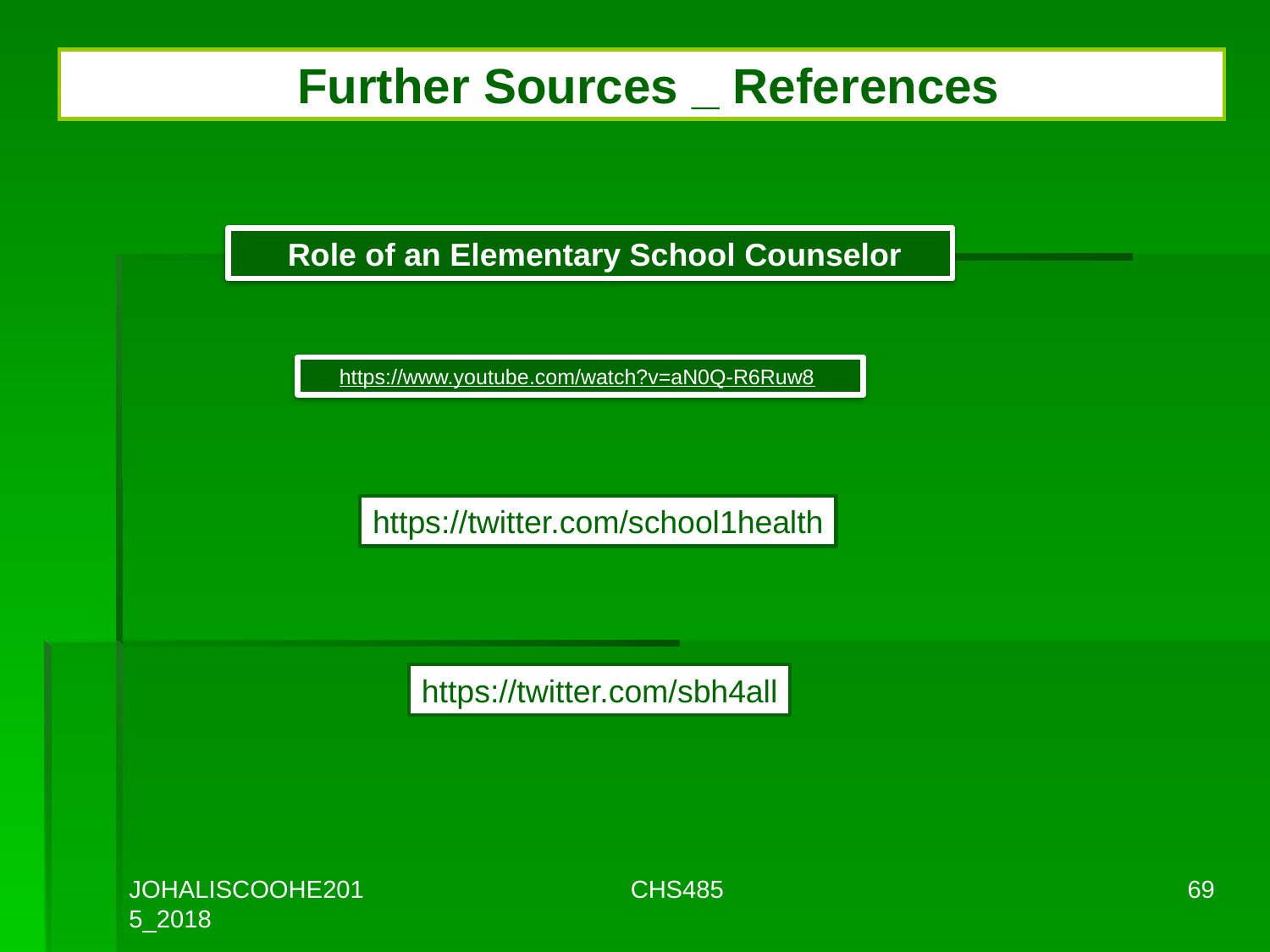

# Further Sources _ References
Role of an Elementary School Counselor
https://www.youtube.com/watch?v=aN0Q-R6Ruw8
https://twitter.com/school1health
https://twitter.com/sbh4all
JOHALISCOOHE2015_2018
CHS485
69